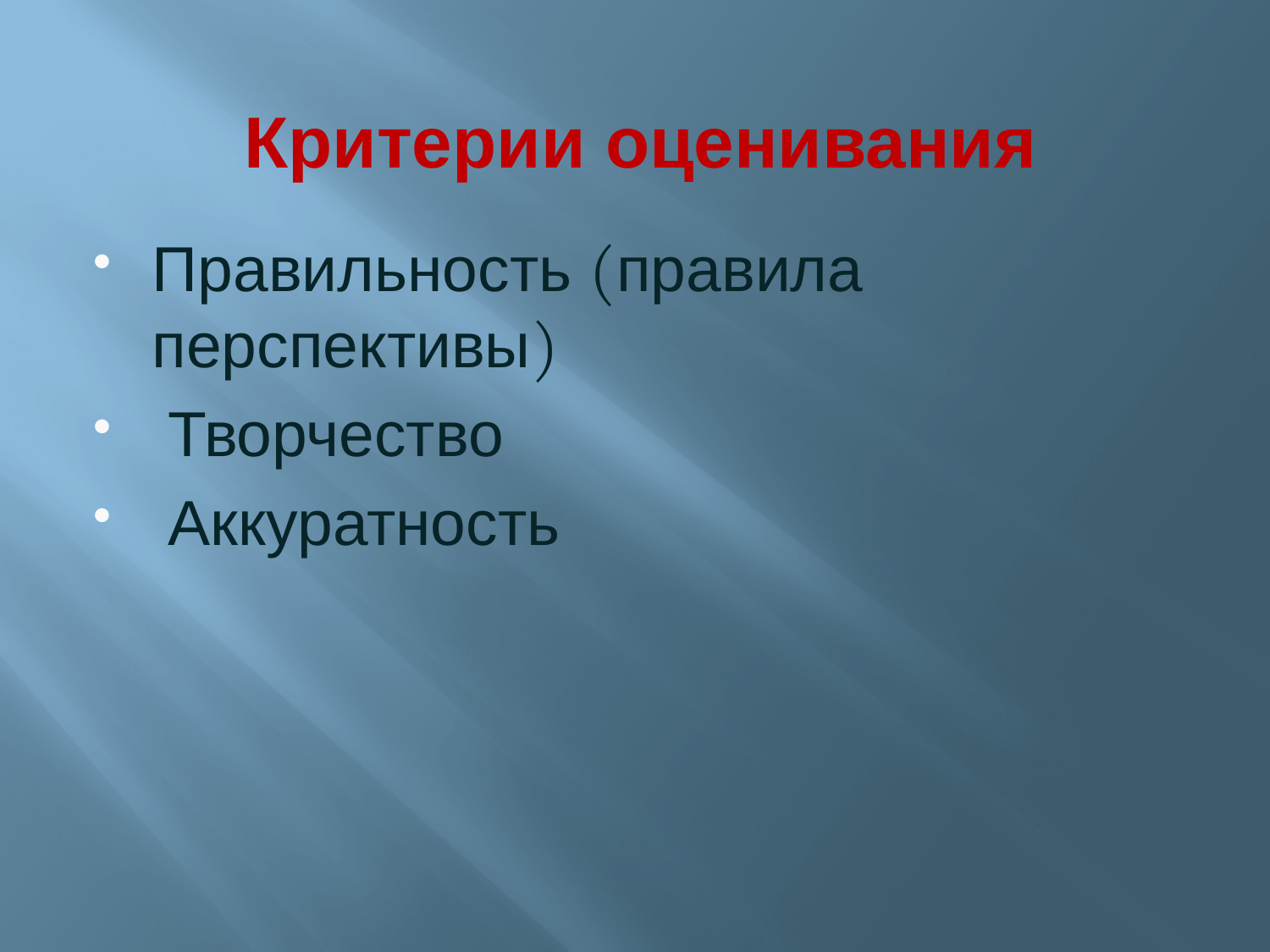

# Критерии оценивания
Правильность (правила перспективы)
 Творчество
 Аккуратность